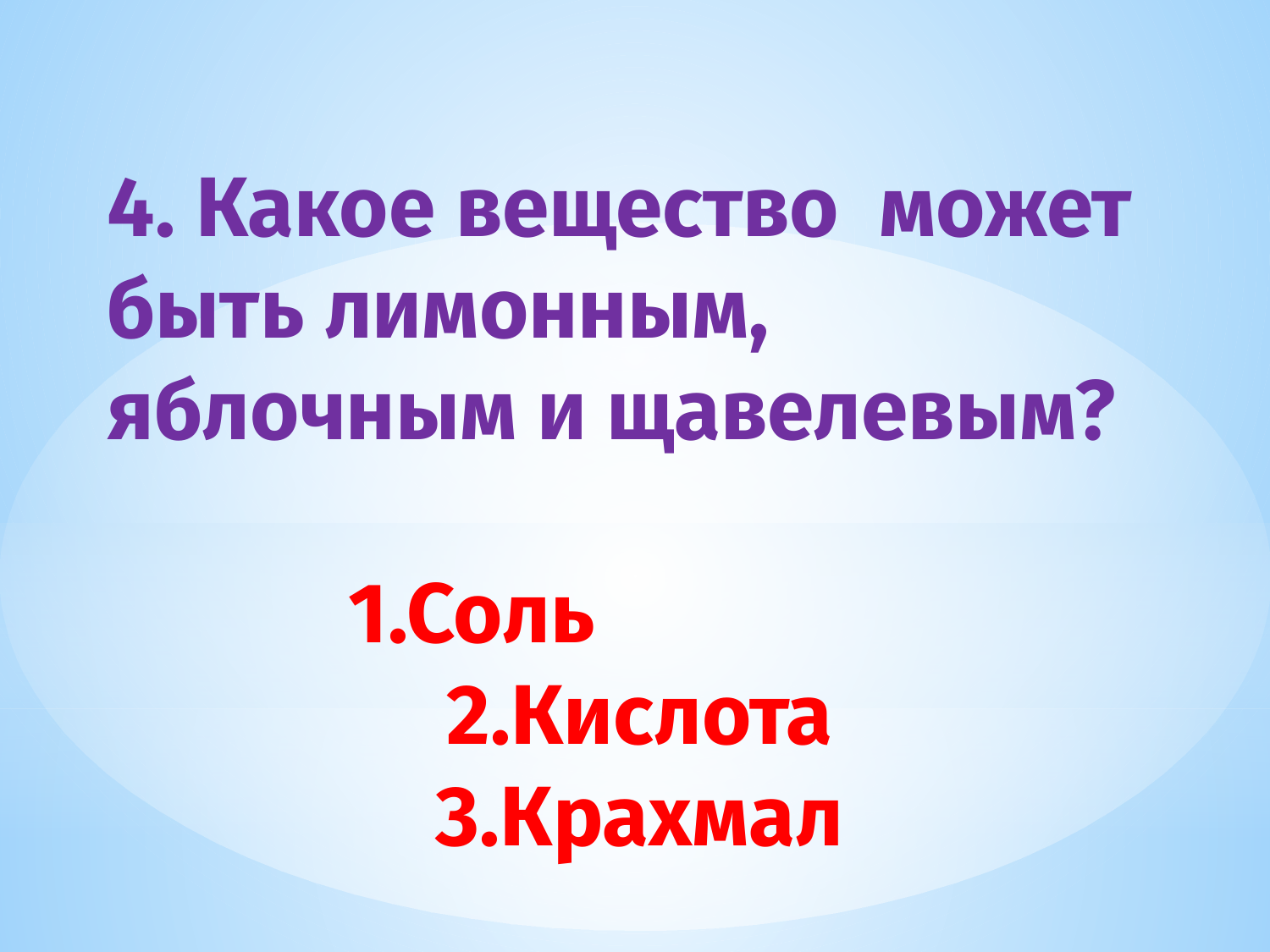

4. Какое вещество  может быть лимонным, яблочным и щавелевым?

            1.Соль
2.Кислота
3.Крахмал